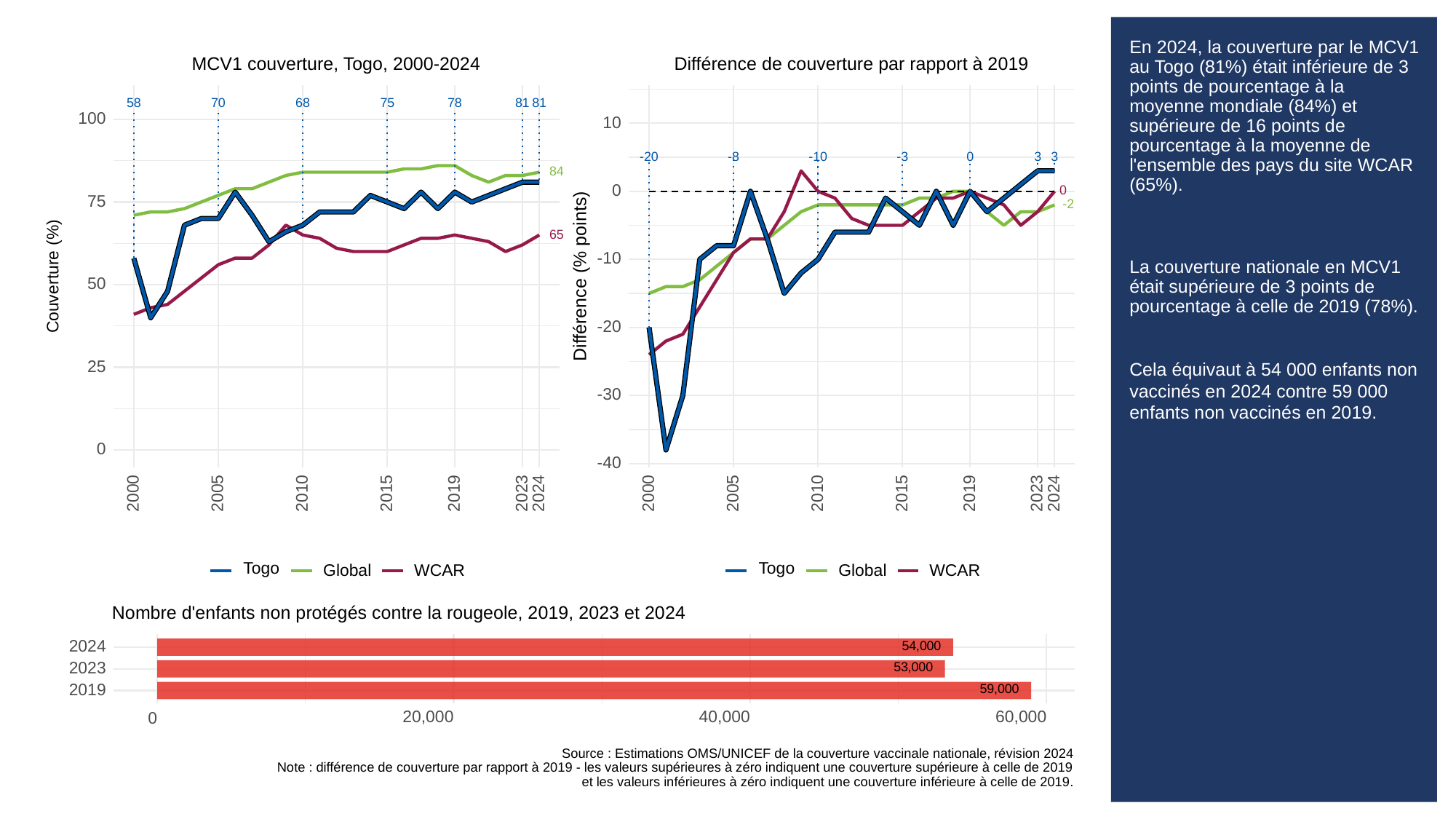

# En 2024, la couverture par le MCV1 au Togo (81%) était inférieure de 3 points de pourcentage à la moyenne mondiale (84%) et supérieure de 16 points de pourcentage à la moyenne de l'ensemble des pays du site WCAR (65%).

La couverture nationale en MCV1 était supérieure de 3 points de pourcentage à celle de 2019 (78%).

Cela équivaut à 54 000 enfants non vaccinés en 2024 contre 59 000 enfants non vaccinés en 2019.

MCV1 couverture, Togo, 2000-2024
Différence de couverture par rapport à 2019

58
70
68
78
81
81
75

100
10

-3
3
3
-20
-8
-10
0

84

0
0

75
-2

65

-10

Différence (% points)
Couverture (%)
50

-20

25

-30

0

-40

2023
2023
2000
2005
2010
2015
2019
2024
2000
2005
2010
2015
2019
2024
Togo
Togo
Global
WCAR
Global
WCAR

Nombre d'enfants non protégés contre la rougeole, 2019, 2023 et 2024

54,000
2024

53,000
2023

59,000
2019

20,000
40,000
60,000
0
Source : Estimations OMS/UNICEF de la couverture vaccinale nationale, révision 2024
Note : différence de couverture par rapport à 2019 - les valeurs supérieures à zéro indiquent une couverture supérieure à celle de 2019
et les valeurs inférieures à zéro indiquent une couverture inférieure à celle de 2019.